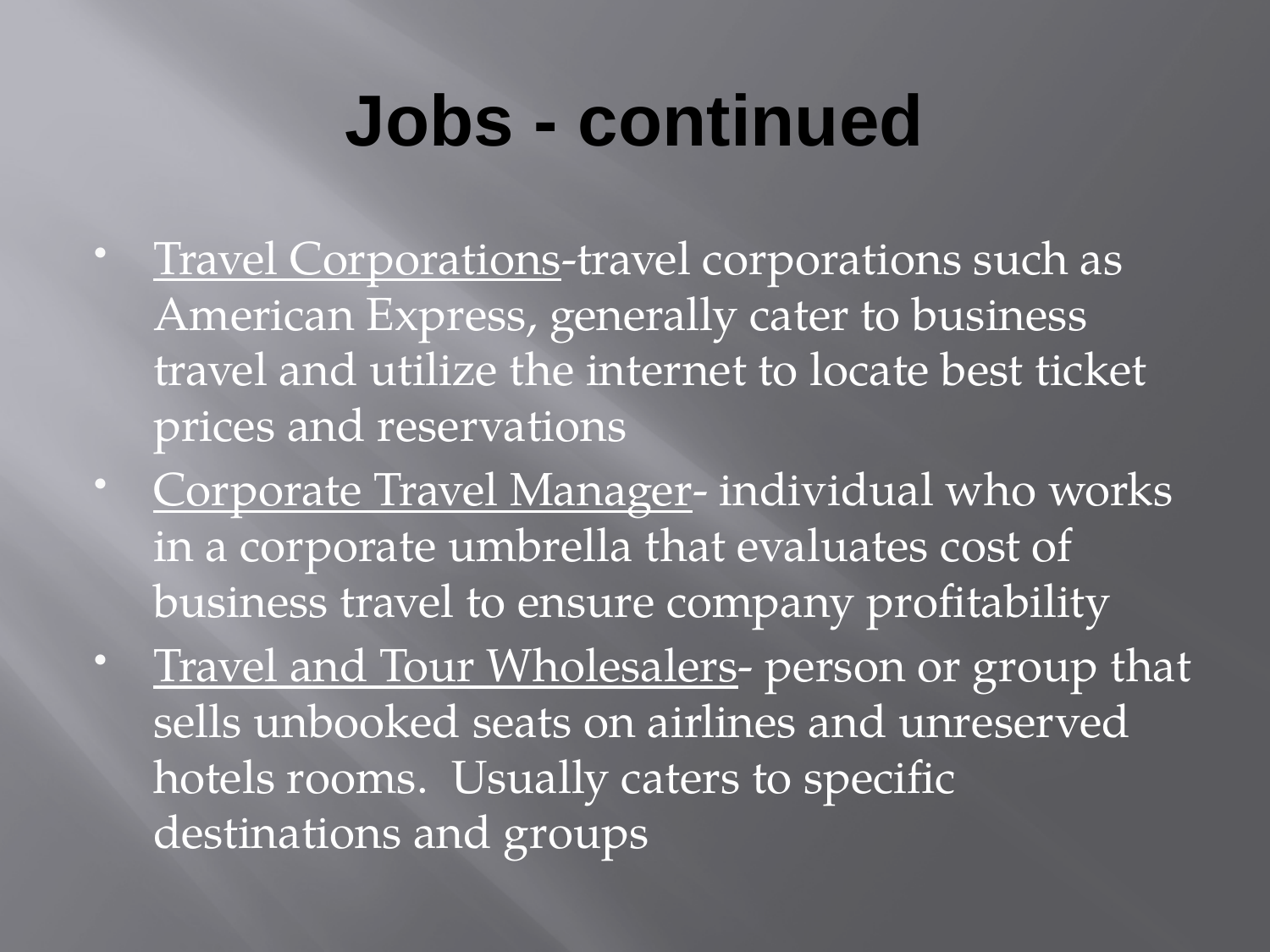

# Jobs - continued
Travel Corporations-travel corporations such as American Express, generally cater to business travel and utilize the internet to locate best ticket prices and reservations
Corporate Travel Manager- individual who works in a corporate umbrella that evaluates cost of business travel to ensure company profitability
Travel and Tour Wholesalers- person or group that sells unbooked seats on airlines and unreserved hotels rooms.  Usually caters to specific destinations and groups